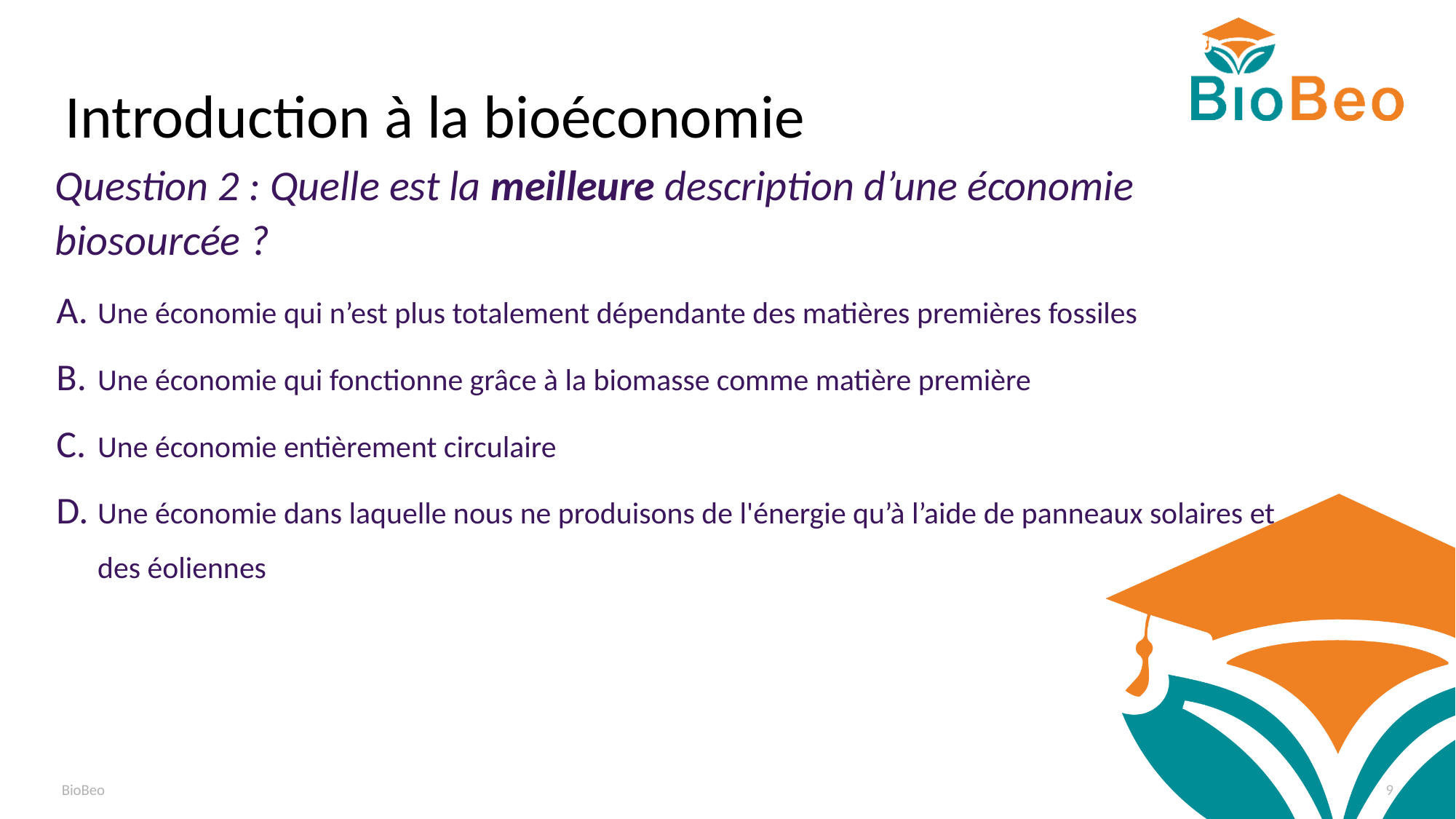

# Introduction à la bioéconomie
Question 2 : Quelle est la meilleure description d’une économie biosourcée ?
Une économie qui n’est plus totalement dépendante des matières premières fossiles
Une économie qui fonctionne grâce à la biomasse comme matière première
Une économie entièrement circulaire
Une économie dans laquelle nous ne produisons de l'énergie qu’à l’aide de panneaux solaires et des éoliennes
BioBeo
9